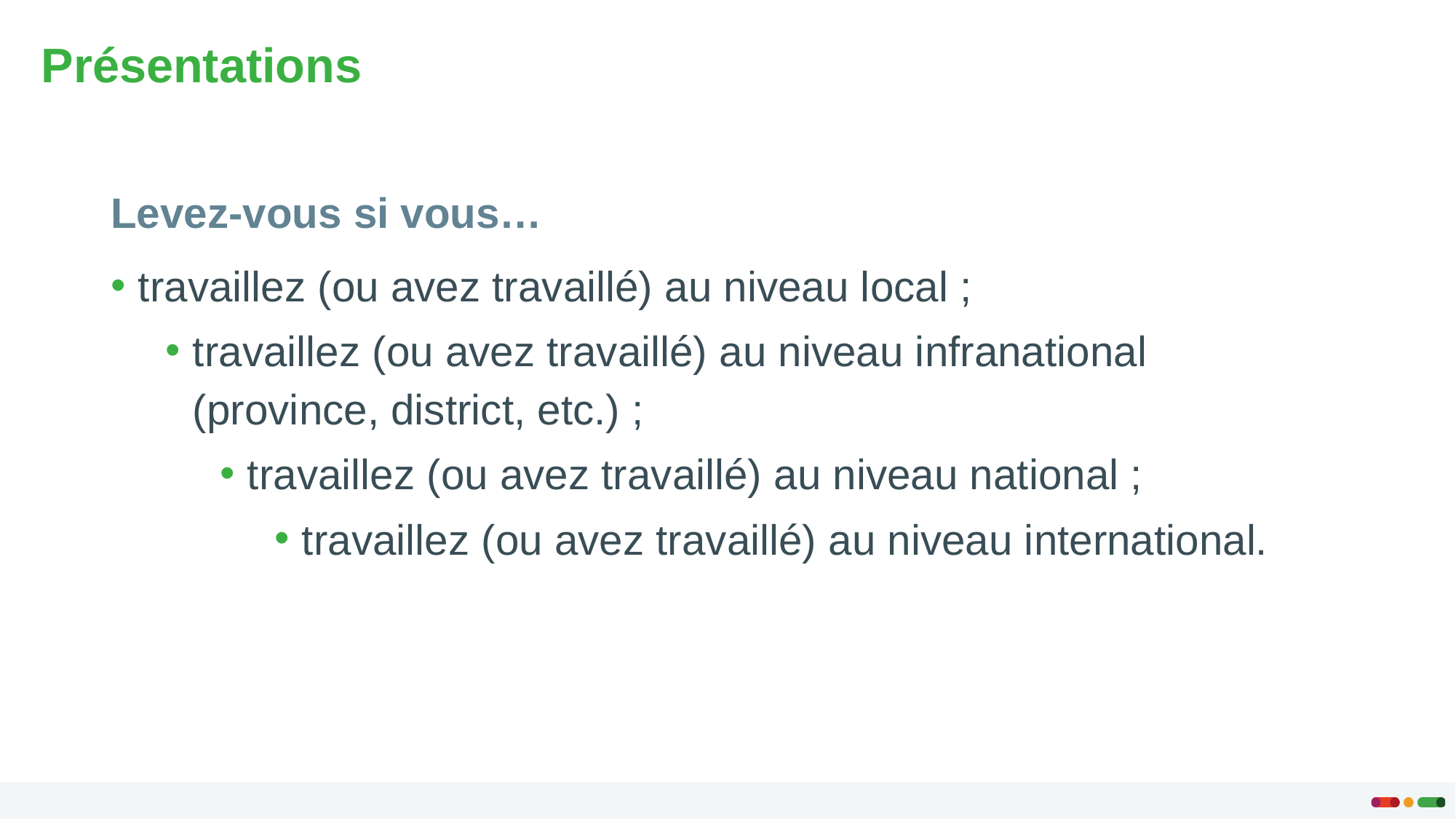

# Présentations
Levez-vous si vous…
travaillez (ou avez travaillé) au niveau local ;
travaillez (ou avez travaillé) au niveau infranational (province, district, etc.) ;
travaillez (ou avez travaillé) au niveau national ;
travaillez (ou avez travaillé) au niveau international.